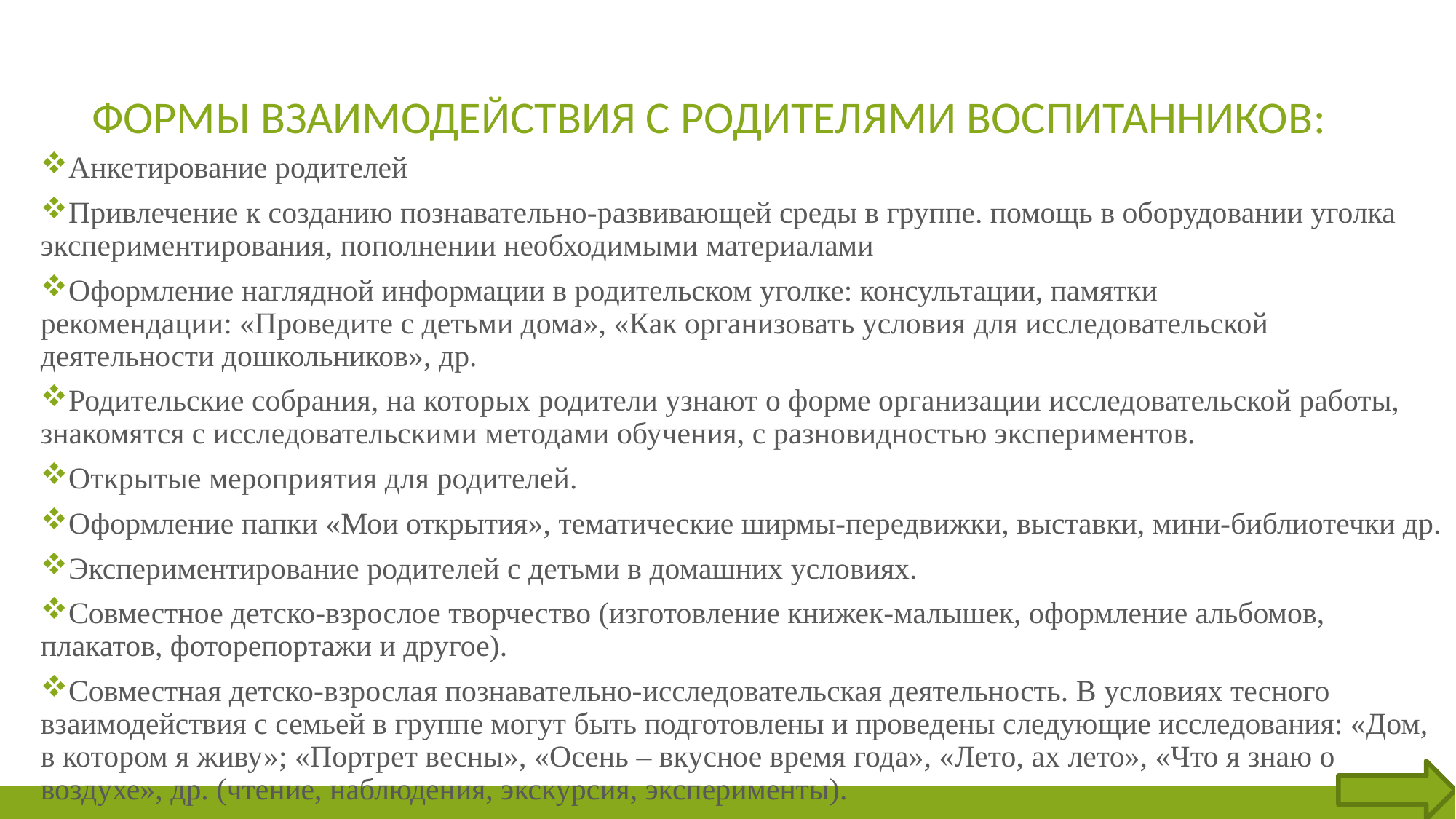

# Формы взаимодействия с родителями воспитанников:
Анкетирование родителей
Привлечение к созданию познавательно-развивающей среды в группе. помощь в оборудовании уголка экспериментирования, пополнении необходимыми материалами
Оформление наглядной информации в родительском уголке: консультации, памятки рекомендации: «Проведите с детьми дома», «Как организовать условия для исследовательской деятельности дошкольников», др.
Родительские собрания, на которых родители узнают о форме организации исследовательской работы, знакомятся с исследовательскими методами обучения, с разновидностью экспериментов.
Открытые мероприятия для родителей.
Оформление папки «Мои открытия», тематические ширмы-передвижки, выставки, мини-библиотечки др.
Экспериментирование родителей с детьми в домашних условиях.
Совместное детско-взрослое творчество (изготовление книжек-малышек, оформление альбомов, плакатов, фоторепортажи и другое).
Совместная детско-взрослая познавательно-исследовательская деятельность. В условиях тесного взаимодействия с семьей в группе могут быть подготовлены и проведены следующие исследования: «Дом, в котором я живу»; «Портрет весны», «Осень – вкусное время года», «Лето, ах лето», «Что я знаю о воздухе», др. (чтение, наблюдения, экскурсия, эксперименты).